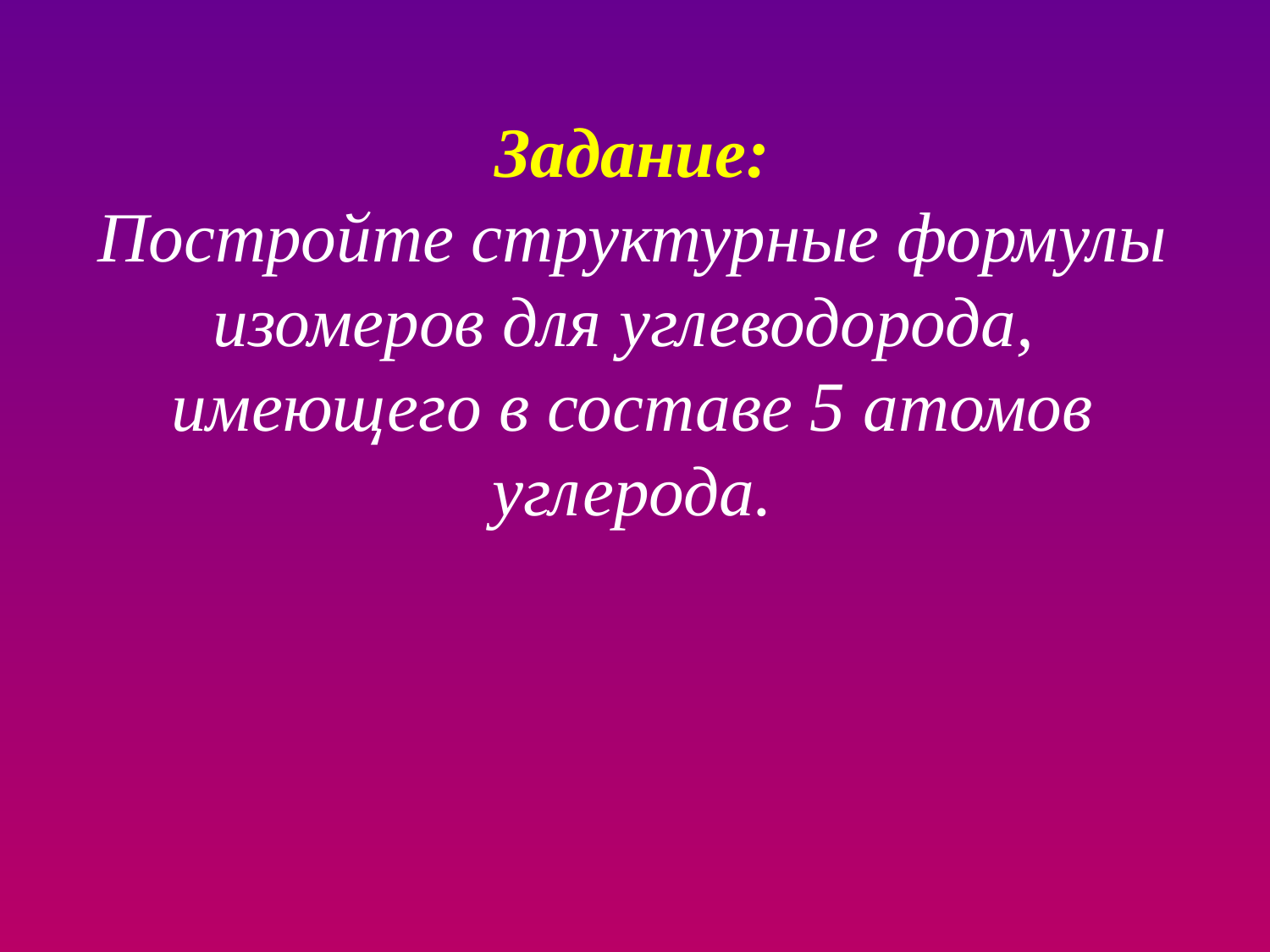

# Задание: Постройте структурные формулы изомеров для углеводорода, имеющего в составе 5 атомов углерода.